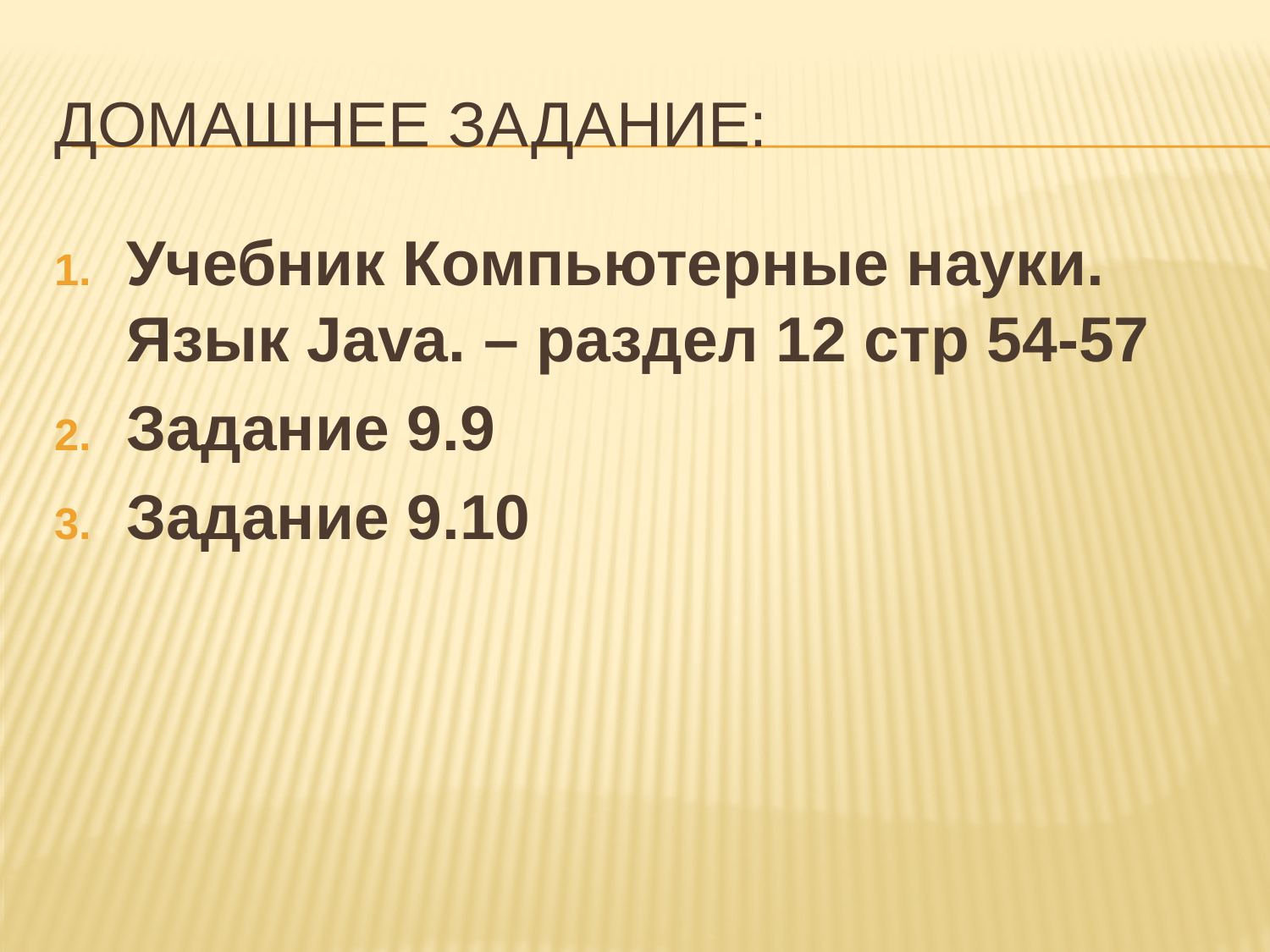

# Домашнее задание:
Учебник Компьютерные науки. Язык Java. – раздел 12 стр 54-57
Задание 9.9
Задание 9.10